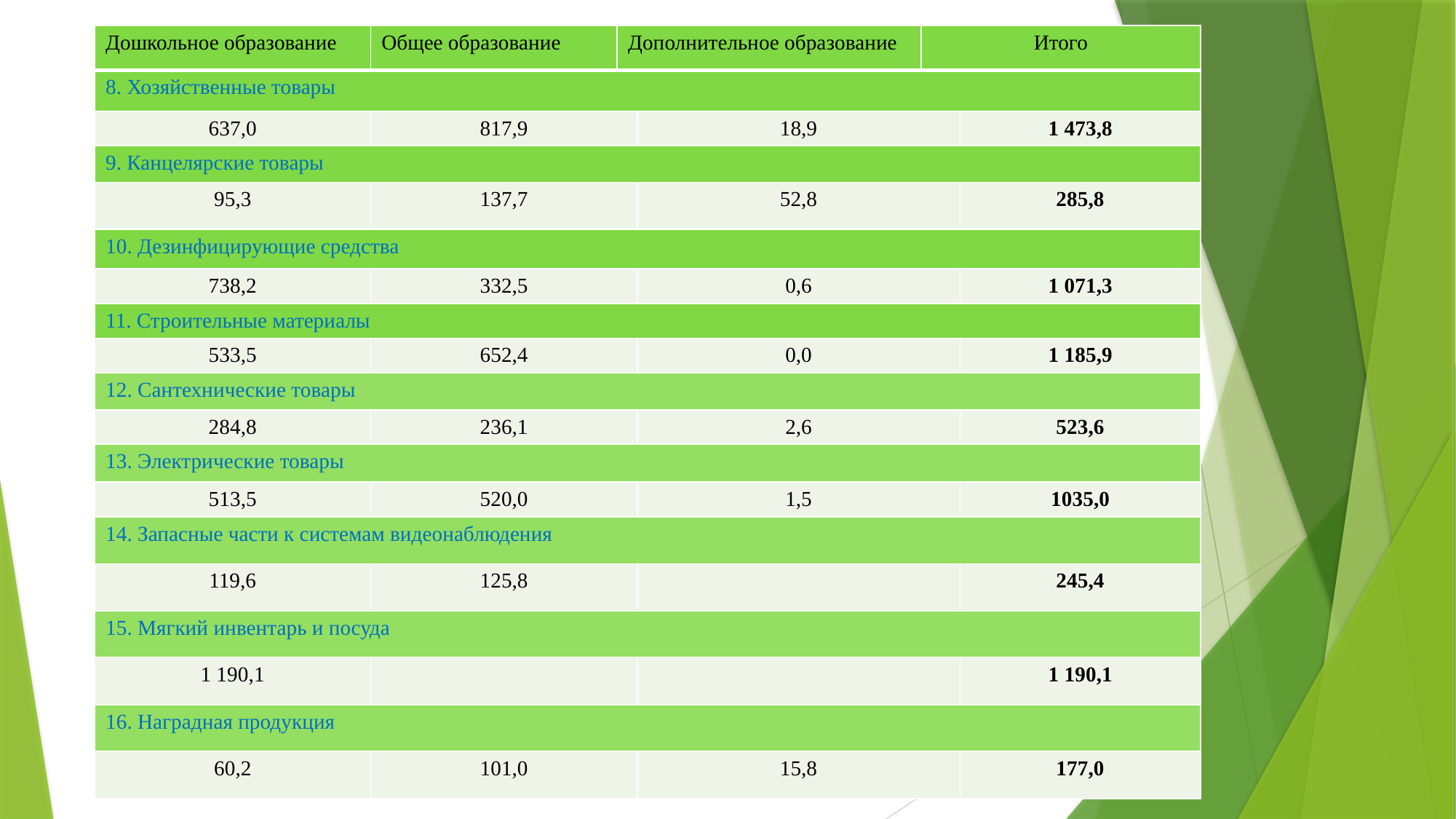

| Дошкольное образование | Общее образование | Дополнительное образование |  | Итого |  |
| --- | --- | --- | --- | --- | --- |
| 8. Хозяйственные товары |  |  |  |  |  |
| 637,0 | 817,9 |  | 18,9 |  | 1 473,8 |
| 9. Канцелярские товары |  |  |  |  |  |
| 95,3 | 137,7 |  | 52,8 |  | 285,8 |
| 10. Дезинфицирующие средства |  |  |  |  |  |
| 738,2 | 332,5 |  | 0,6 |  | 1 071,3 |
| 11. Строительные материалы |  |  |  |  |  |
| 533,5 | 652,4 |  | 0,0 |  | 1 185,9 |
| 12. Сантехнические товары |  |  |  |  |  |
| 284,8 | 236,1 |  | 2,6 |  | 523,6 |
| 13. Электрические товары |  |  |  |  |  |
| 513,5 | 520,0 |  | 1,5 |  | 1035,0 |
| 14. Запасные части к системам видеонаблюдения |  |  |  |  |  |
| 119,6 | 125,8 |  |  |  | 245,4 |
| 15. Мягкий инвентарь и посуда |  |  |  |  |  |
| 1 190,1 |  |  |  |  | 1 190,1 |
| 16. Наградная продукция |  |  |  |  |  |
| 60,2 | 101,0 |  | 15,8 |  | 177,0 |